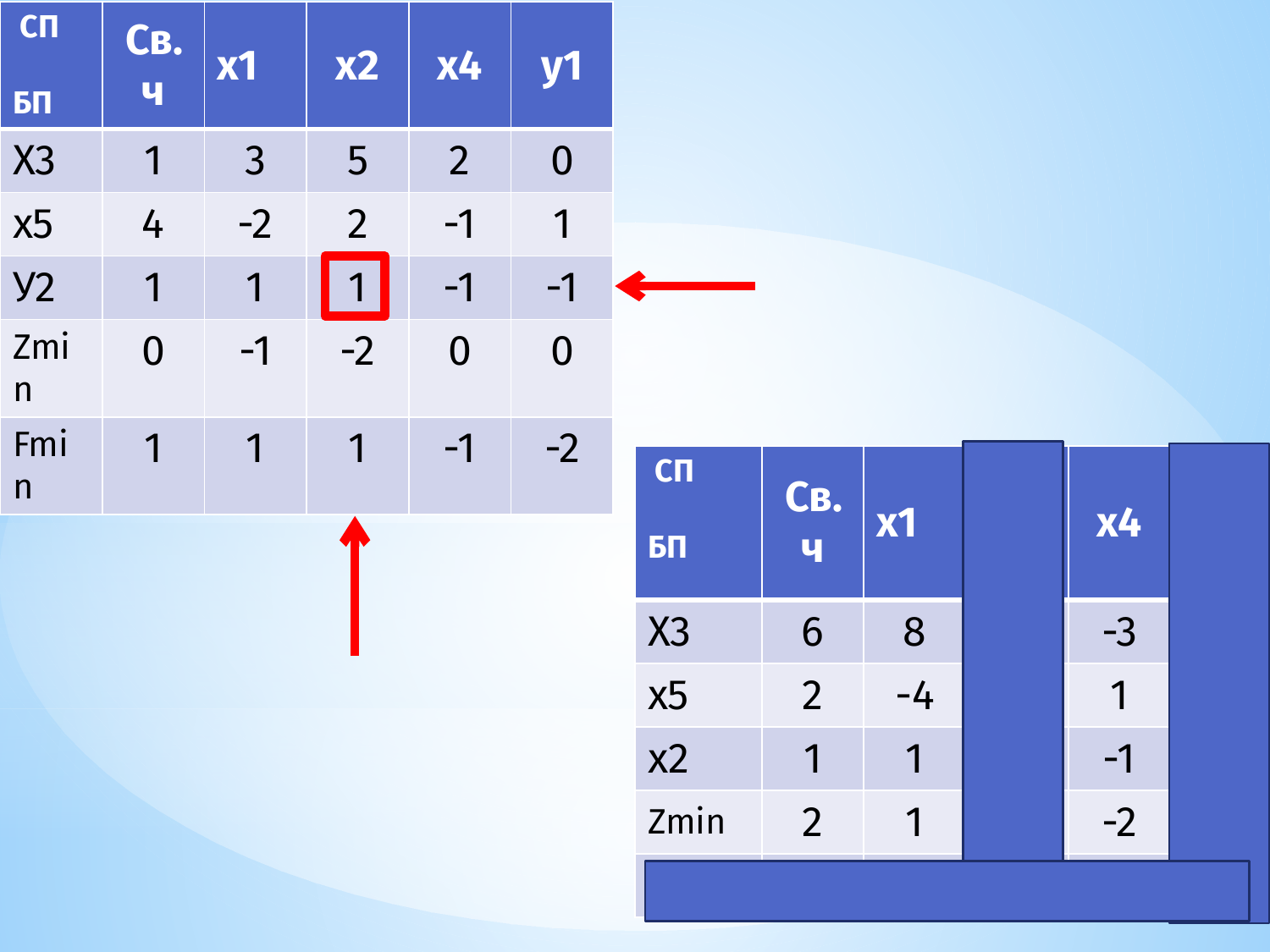

| СП БП | Св.ч | х1 | х2 | х4 | y1 |
| --- | --- | --- | --- | --- | --- |
| Х3 | 1 | 3 | 5 | 2 | 0 |
| x5 | 4 | -2 | 2 | -1 | 1 |
| У2 | 1 | 1 | 1 | -1 | -1 |
| Zmin | 0 | -1 | -2 | 0 | 0 |
| Fmin | 1 | 1 | 1 | -1 | -2 |

| СП БП | Св.ч | х1 | y2 | х4 | y1 |
| --- | --- | --- | --- | --- | --- |
| Х3 | 6 | 8 | 5 | -3 | -5 |
| x5 | 2 | -4 | -2 | 1 | 3 |
| x2 | 1 | 1 | 1 | -1 | -1 |
| Zmin | 2 | 1 | 2 | -2 | -2 |
| Fmin | 0 | 0 | -1 | 0 | -1 |